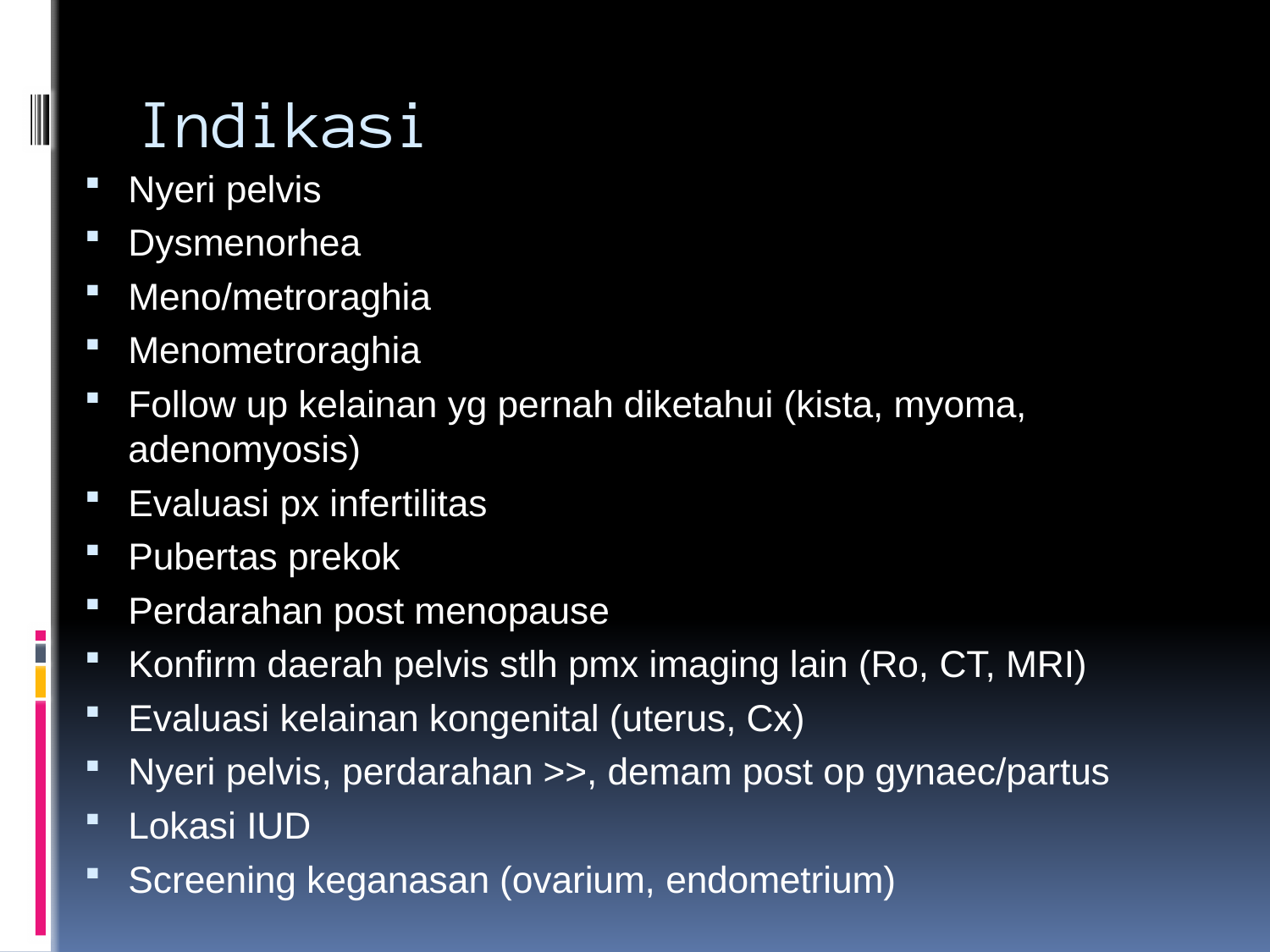

# Indikasi
Nyeri pelvis
Dysmenorhea
Meno/metroraghia
Menometroraghia
Follow up kelainan yg pernah diketahui (kista, myoma, adenomyosis)
Evaluasi px infertilitas
Pubertas prekok
Perdarahan post menopause
Konfirm daerah pelvis stlh pmx imaging lain (Ro, CT, MRI)
Evaluasi kelainan kongenital (uterus, Cx)
Nyeri pelvis, perdarahan >>, demam post op gynaec/partus
Lokasi IUD
Screening keganasan (ovarium, endometrium)